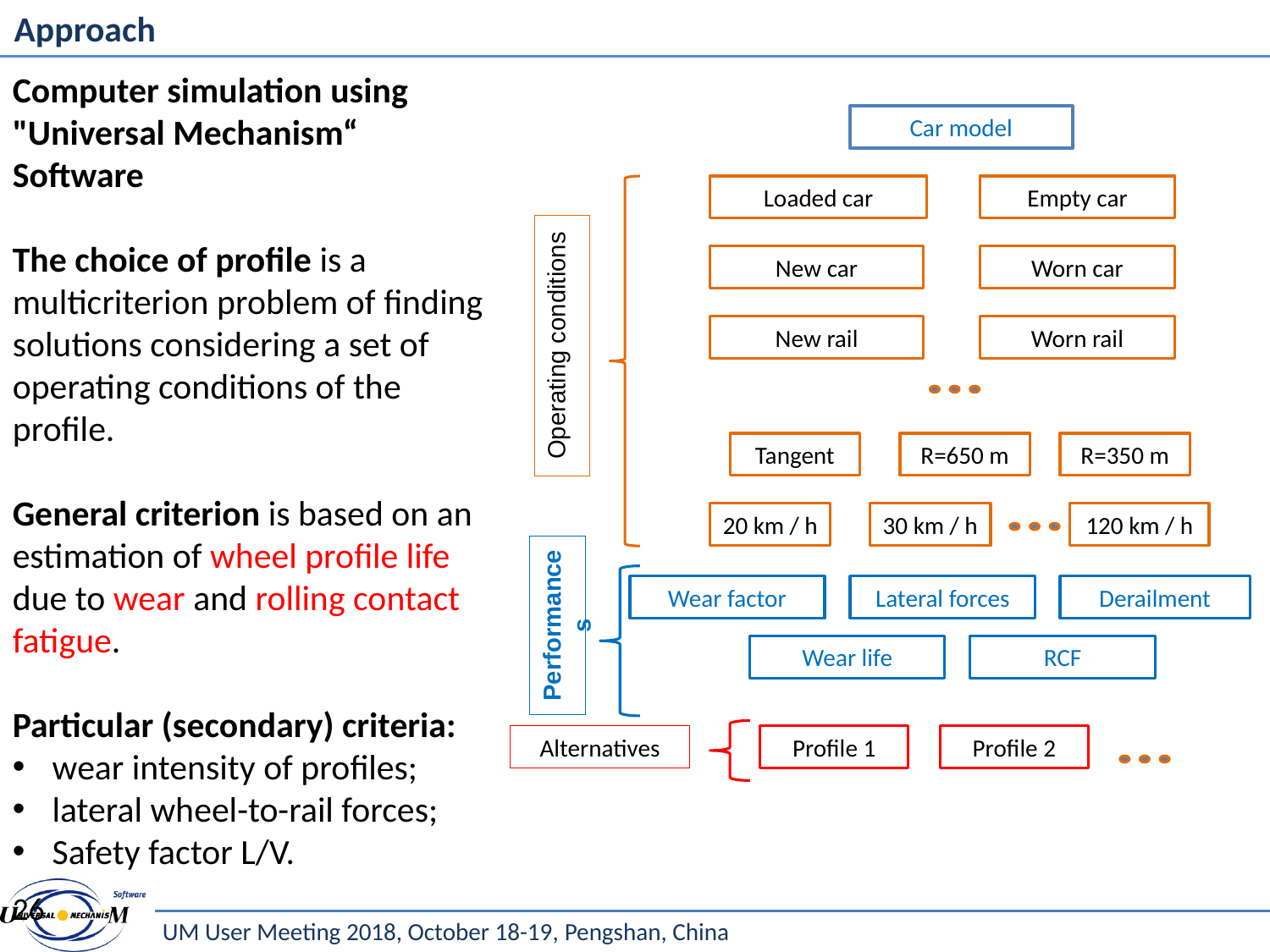

# Approach
Computer simulation using  "Universal Mechanism“ Software

The choice of profile is a multicriterion problem of finding solutions considering a set of operating conditions of the profile.

General criterion is based on an estimation of wheel profile life due to wear and rolling contact fatigue.

Particular (secondary) criteria:
wear intensity of profiles;
lateral wheel-to-rail forces;
Safety factor L/V.
Car model

Loaded car
Empty car
Operating conditions
New car
Worn car
New rail
Worn rail

Tangent
R=650 m
R=350 m
20 km / h
30 km / h
120 km / h

Performances

Wear factor
Lateral forces
Derailment
Wear life
RCF

Alternatives
Profile 1
Profile 2

26